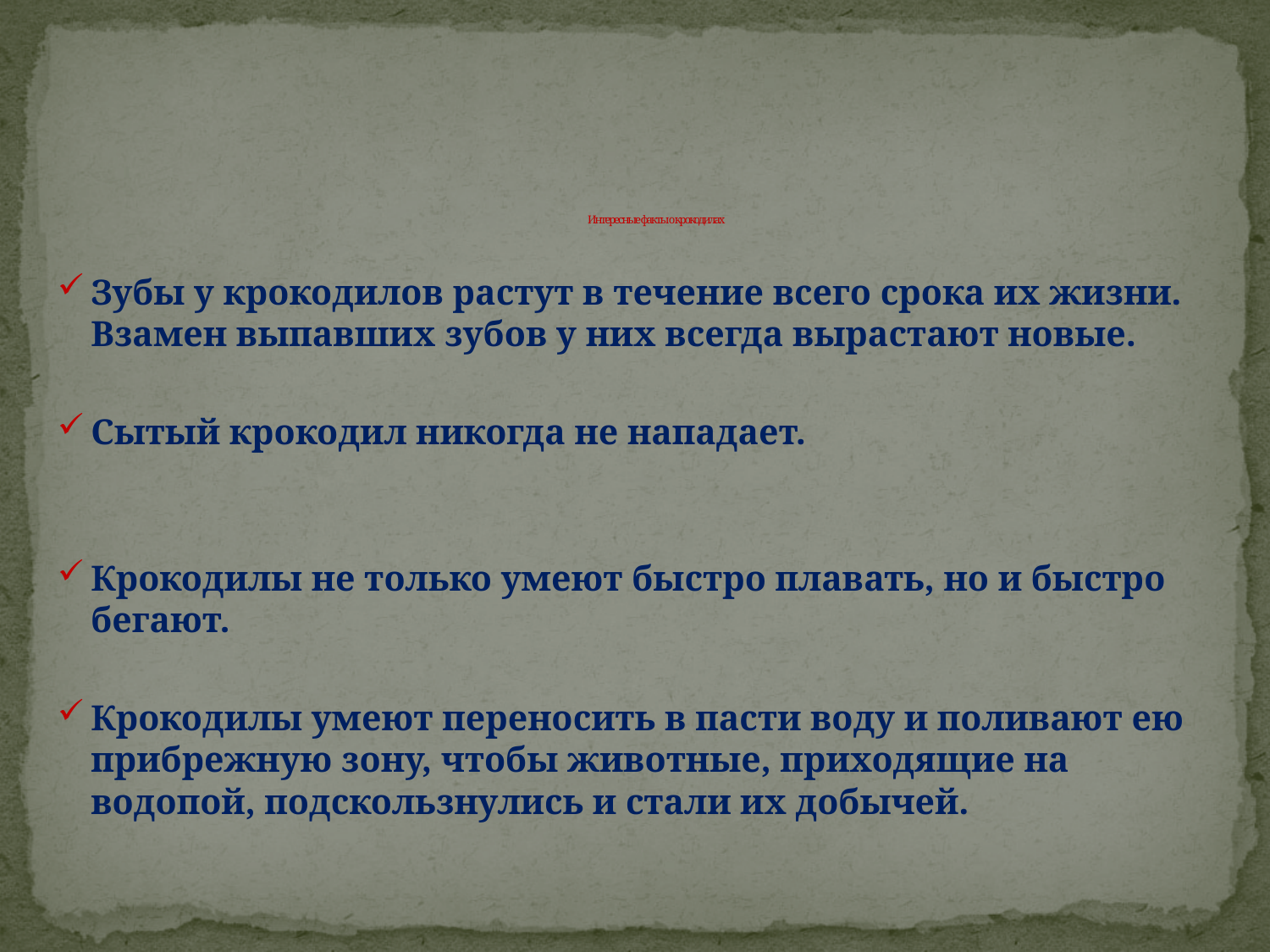

# Интересные факты о крокодилах

Зубы у крокодилов растут в течение всего срока их жизни. Взамен выпавших зубов у них всегда вырастают новые.

Сытый крокодил никогда не нападает.

Крокодилы не только умеют быстро плавать, но и быстро бегают.

Крокодилы умеют переносить в пасти воду и поливают ею прибрежную зону, чтобы животные, приходящие на водопой, подскользнулись и стали их добычей.